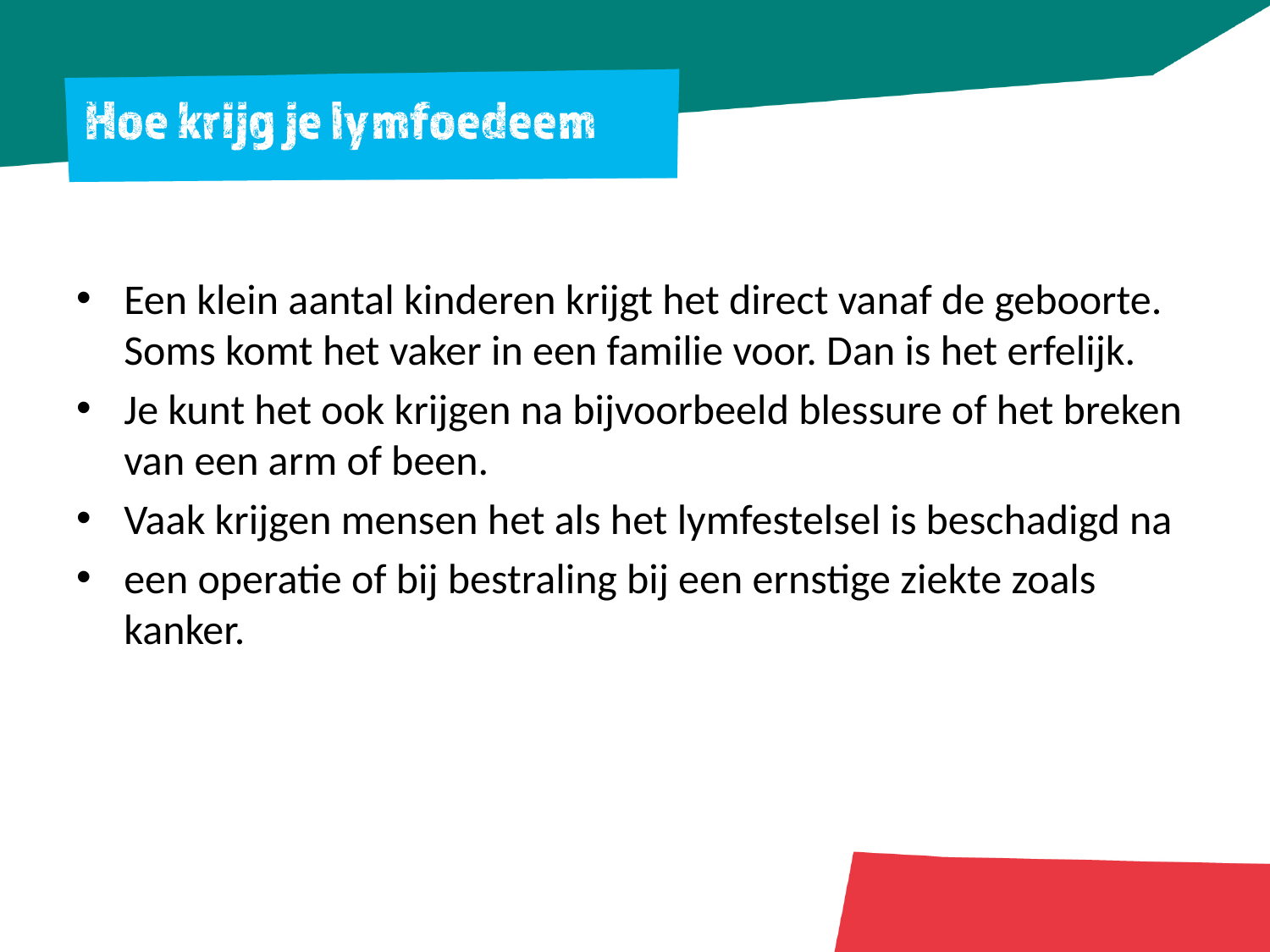

Een klein aantal kinderen krijgt het direct vanaf de geboorte. Soms komt het vaker in een familie voor. Dan is het erfelijk.
Je kunt het ook krijgen na bijvoorbeeld blessure of het breken van een arm of been.
Vaak krijgen mensen het als het lymfestelsel is beschadigd na
een operatie of bij bestraling bij een ernstige ziekte zoals kanker.